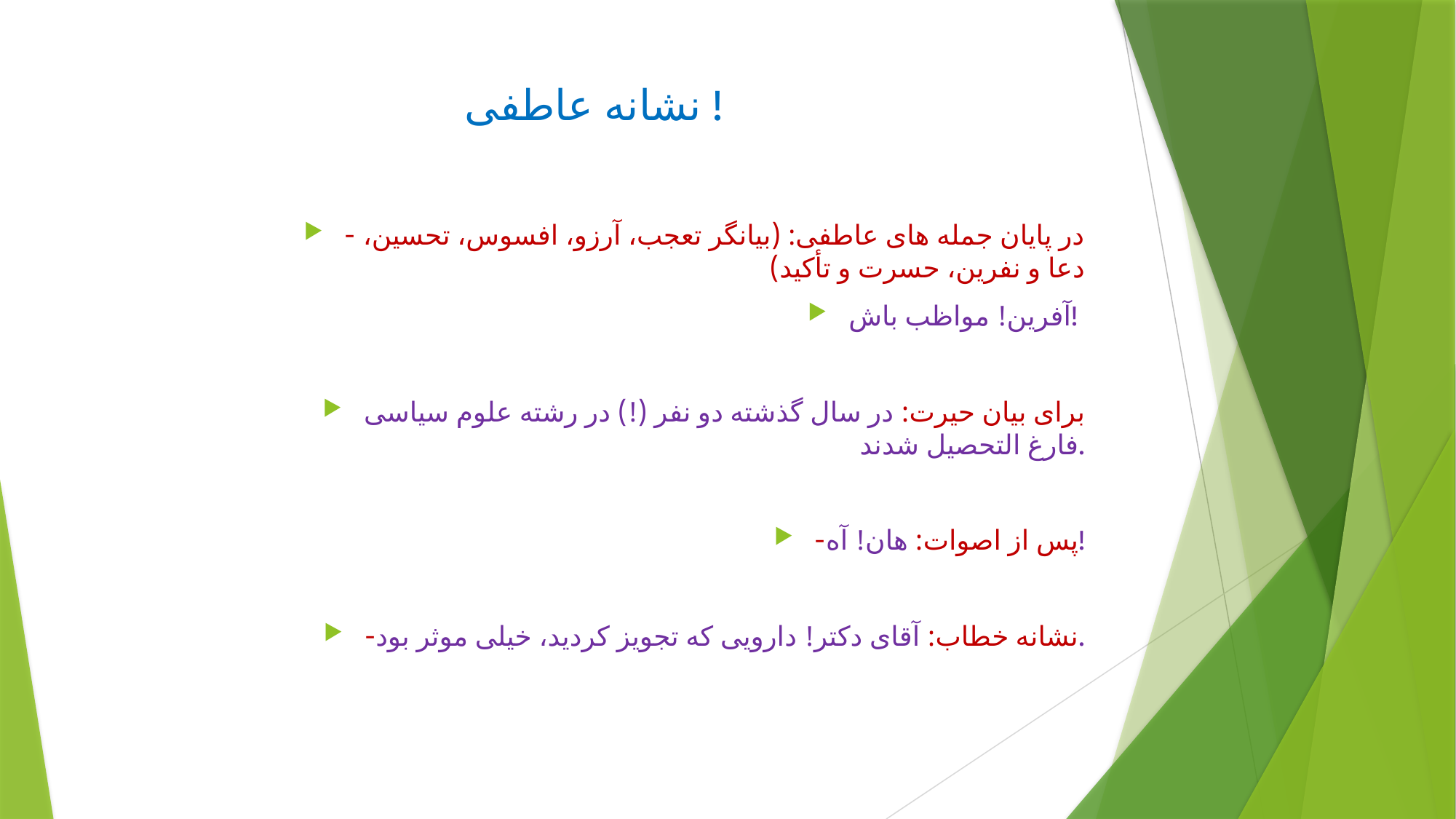

# نشانه عاطفی !
- در پایان جمله های عاطفی: (بیانگر تعجب، آرزو، افسوس، تحسین، دعا و نفرین، حسرت و تأکید)
آفرین! مواظب باش!

برای بیان حیرت: در سال گذشته دو نفر (!) در رشته علوم سیاسی فارغ التحصیل شدند.

-پس از اصوات: هان! آه!

-نشانه خطاب: آقای دکتر! دارویی که تجویز کردید، خیلی موثر بود.